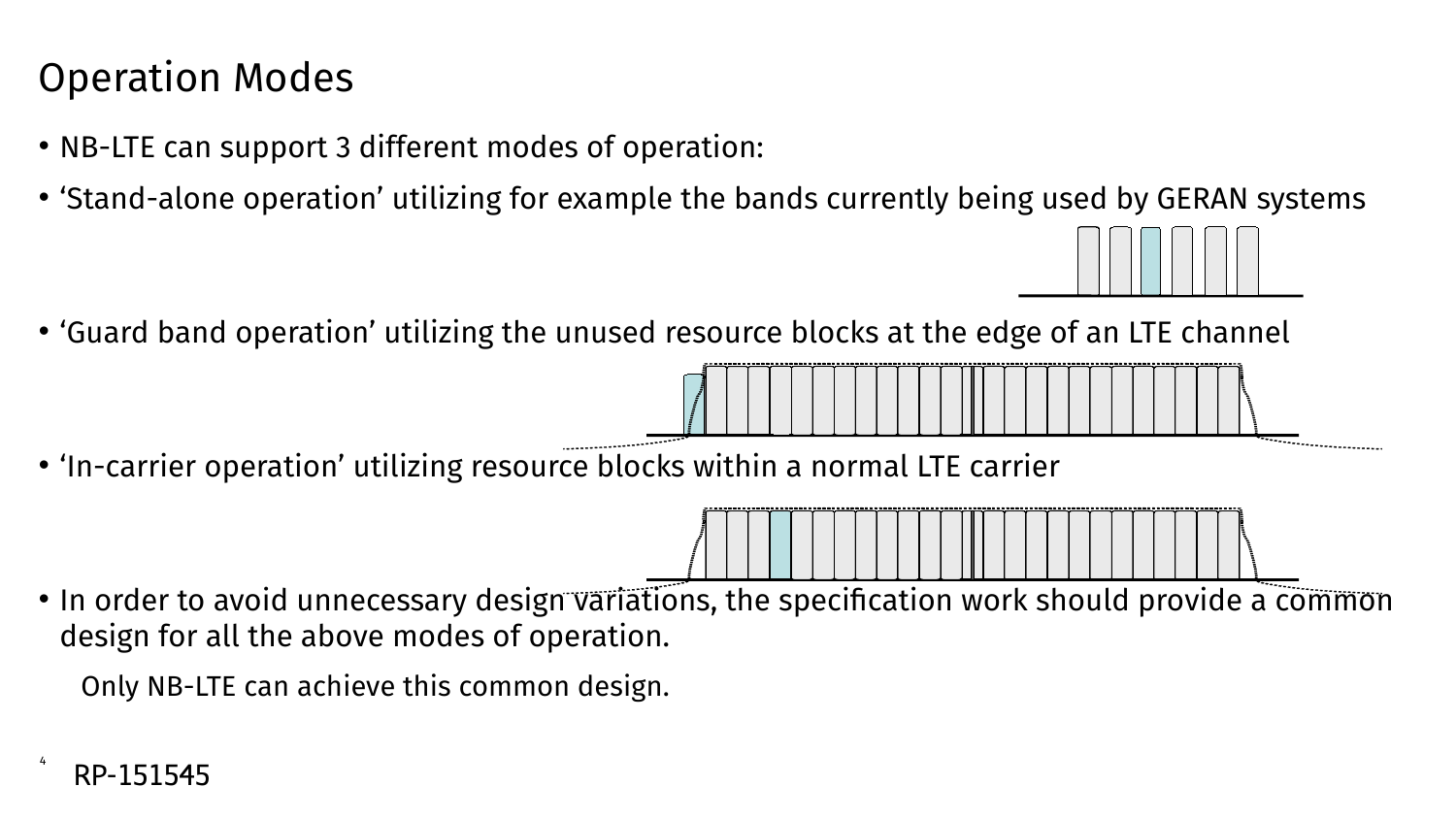

# Operation Modes
NB-LTE can support 3 different modes of operation:
‘Stand-alone operation’ utilizing for example the bands currently being used by GERAN systems

‘Guard band operation’ utilizing the unused resource blocks at the edge of an LTE channel

‘In-carrier operation’ utilizing resource blocks within a normal LTE carrier

In order to avoid unnecessary design variations, the specification work should provide a common design for all the above modes of operation.
Only NB-LTE can achieve this common design.